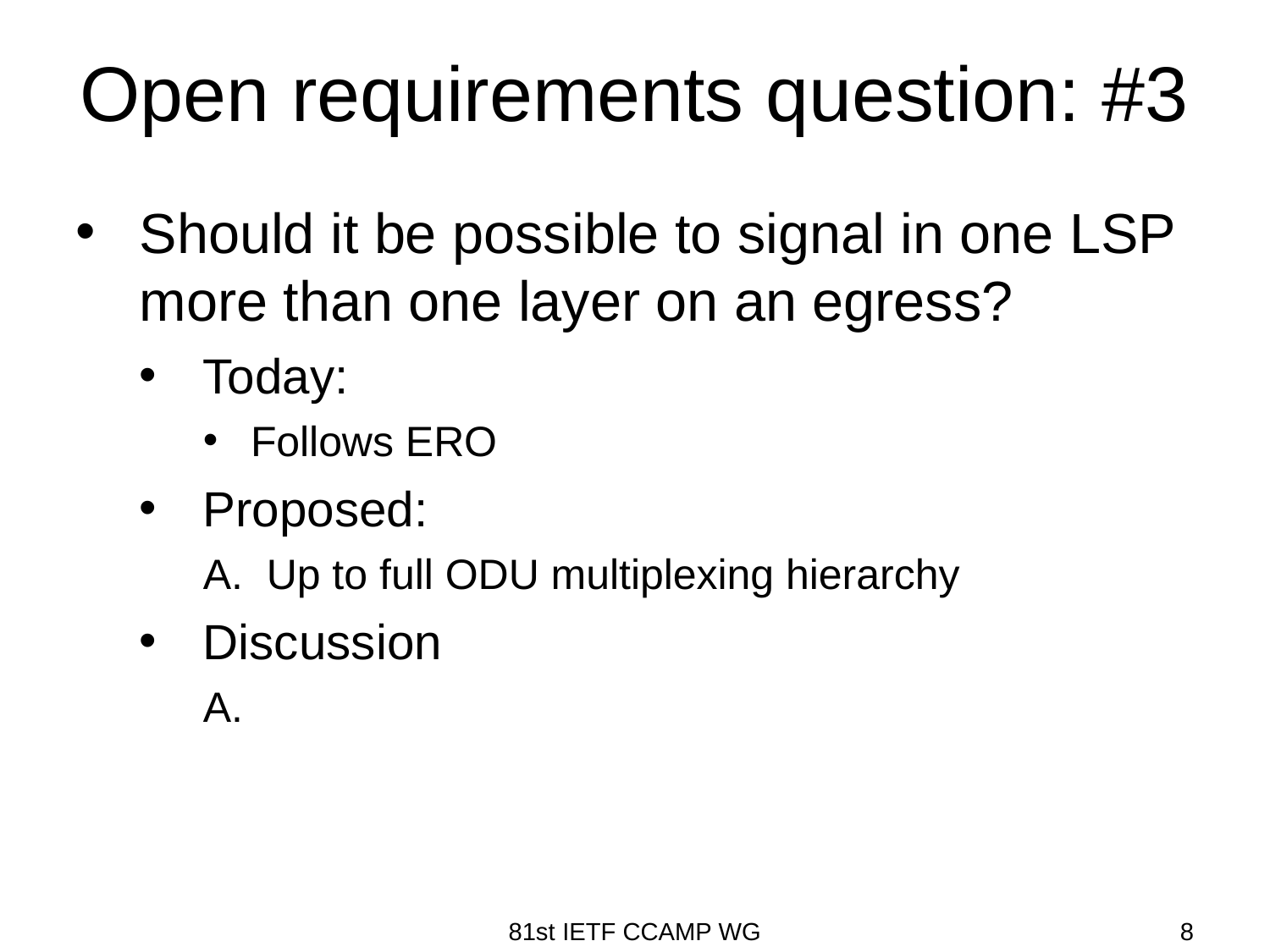

# Open requirements question: #3
Should it be possible to signal in one LSP  more than one layer on an egress?
Today:
Follows ERO
Proposed:
Up to full ODU multiplexing hierarchy
Discussion

81st IETF CCAMP WG
8